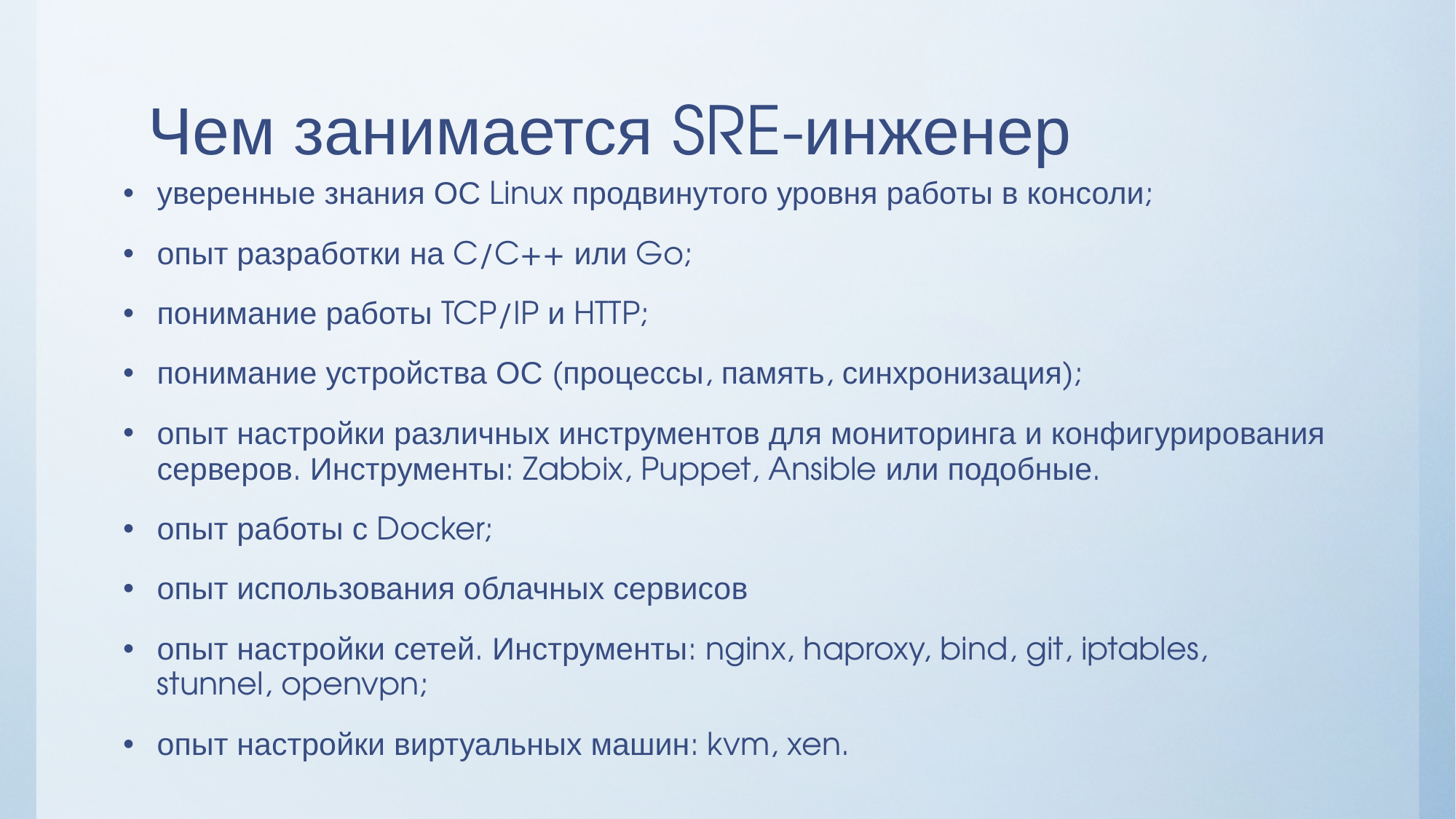

# Чем занимается SRE-инженер
уверенные знания ОС Linux продвинутого уровня работы в консоли;
опыт разработки на C/C++ или Go;
понимание работы TCP/IP и HTTP;
понимание устройства ОС (процессы, память, синхронизация);
опыт настройки различных инструментов для мониторинга и конфигурирования серверов. Инструменты: Zabbix, Puppet, Ansible или подобные.
опыт работы с Docker;
опыт использования облачных сервисов
опыт настройки сетей. Инструменты: nginx, haproxy, bind, git, iptables, stunnel, openvpn;
опыт настройки виртуальных машин: kvm, xen.